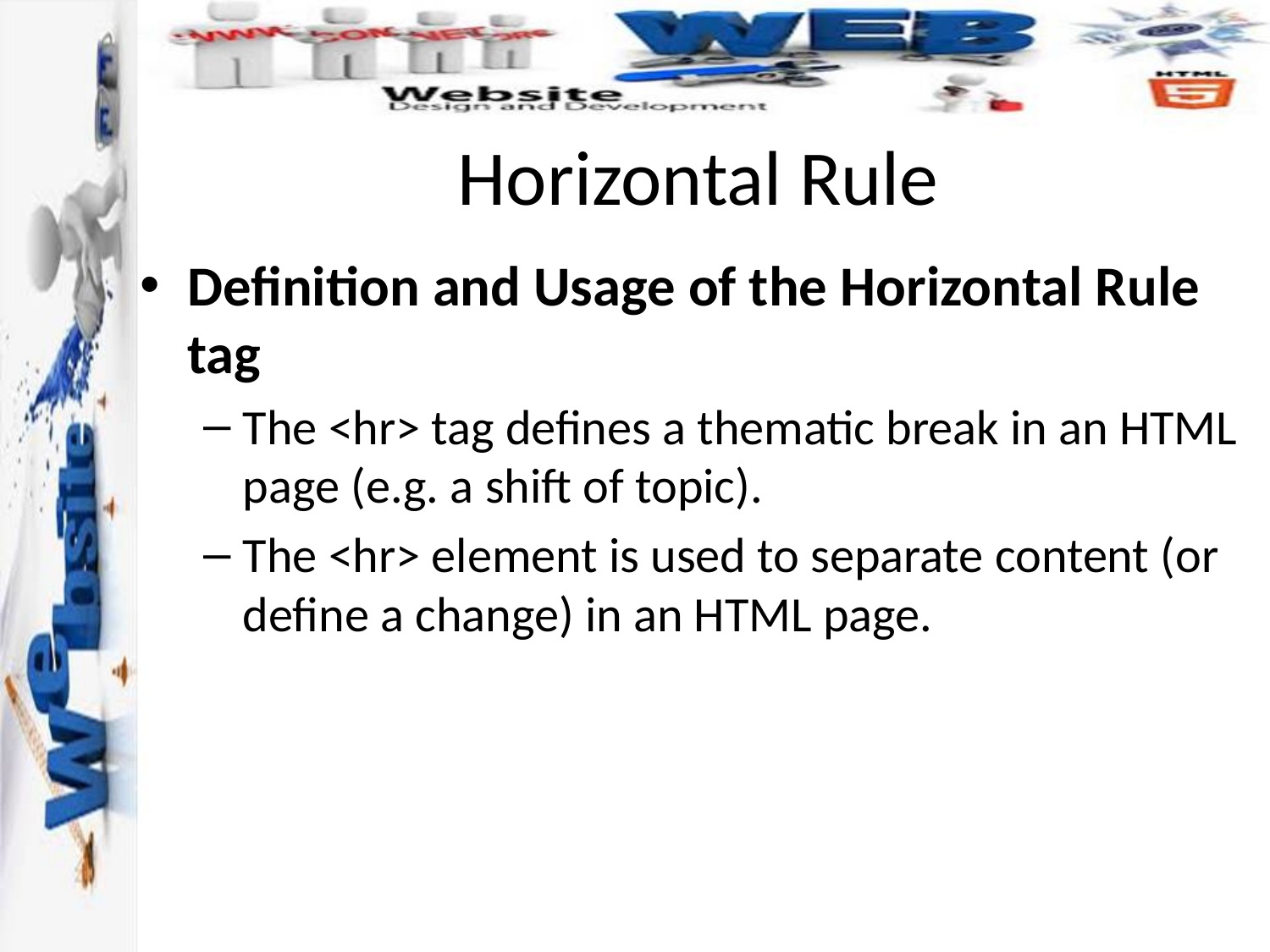

# Horizontal Rule
Definition and Usage of the Horizontal Rule tag
The <hr> tag defines a thematic break in an HTML page (e.g. a shift of topic).
The <hr> element is used to separate content (or define a change) in an HTML page.